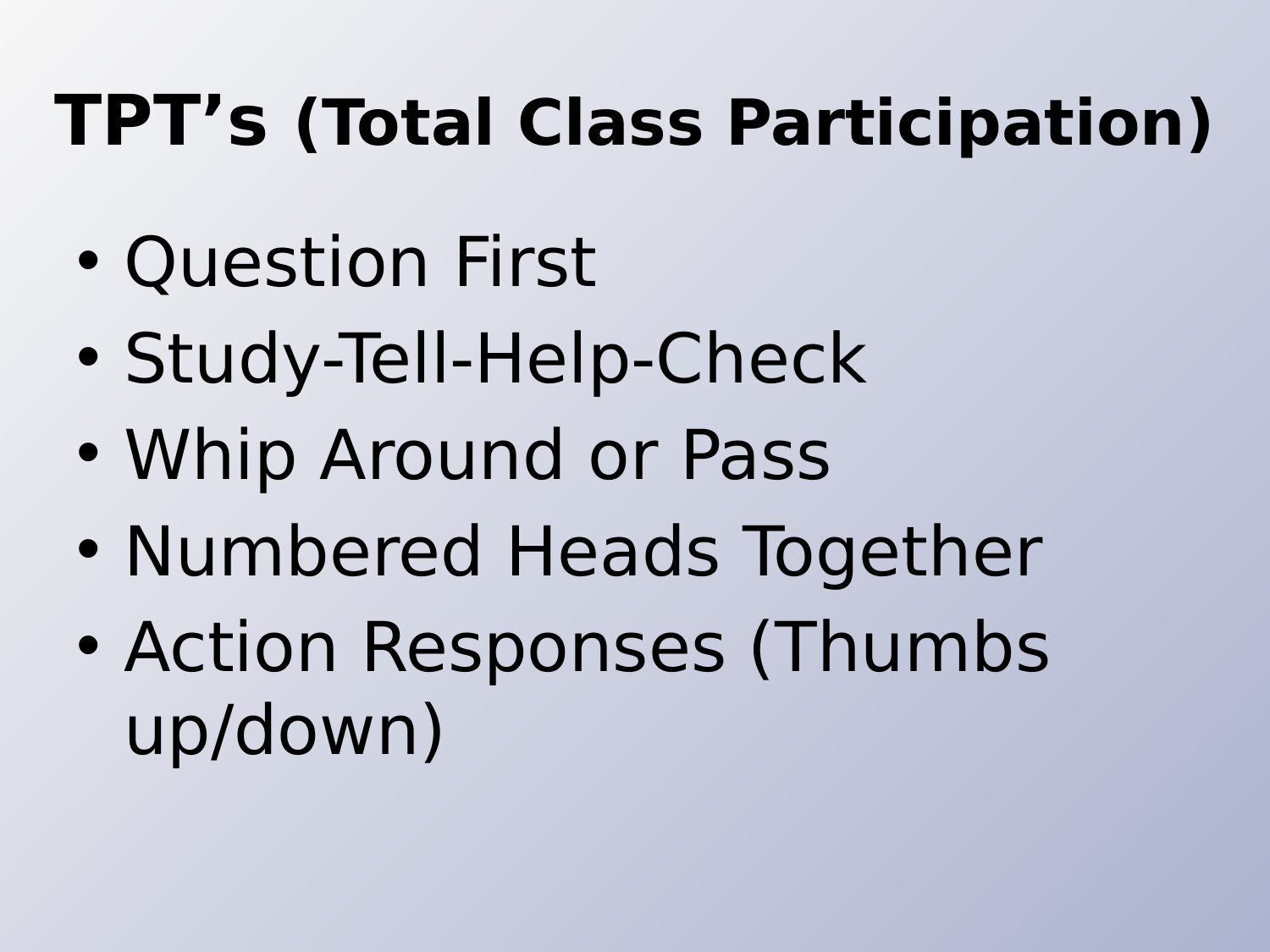

# TPT’s (Total Class Participation)
Question First
Study-Tell-Help-Check
Whip Around or Pass
Numbered Heads Together
Action Responses (Thumbs up/down)